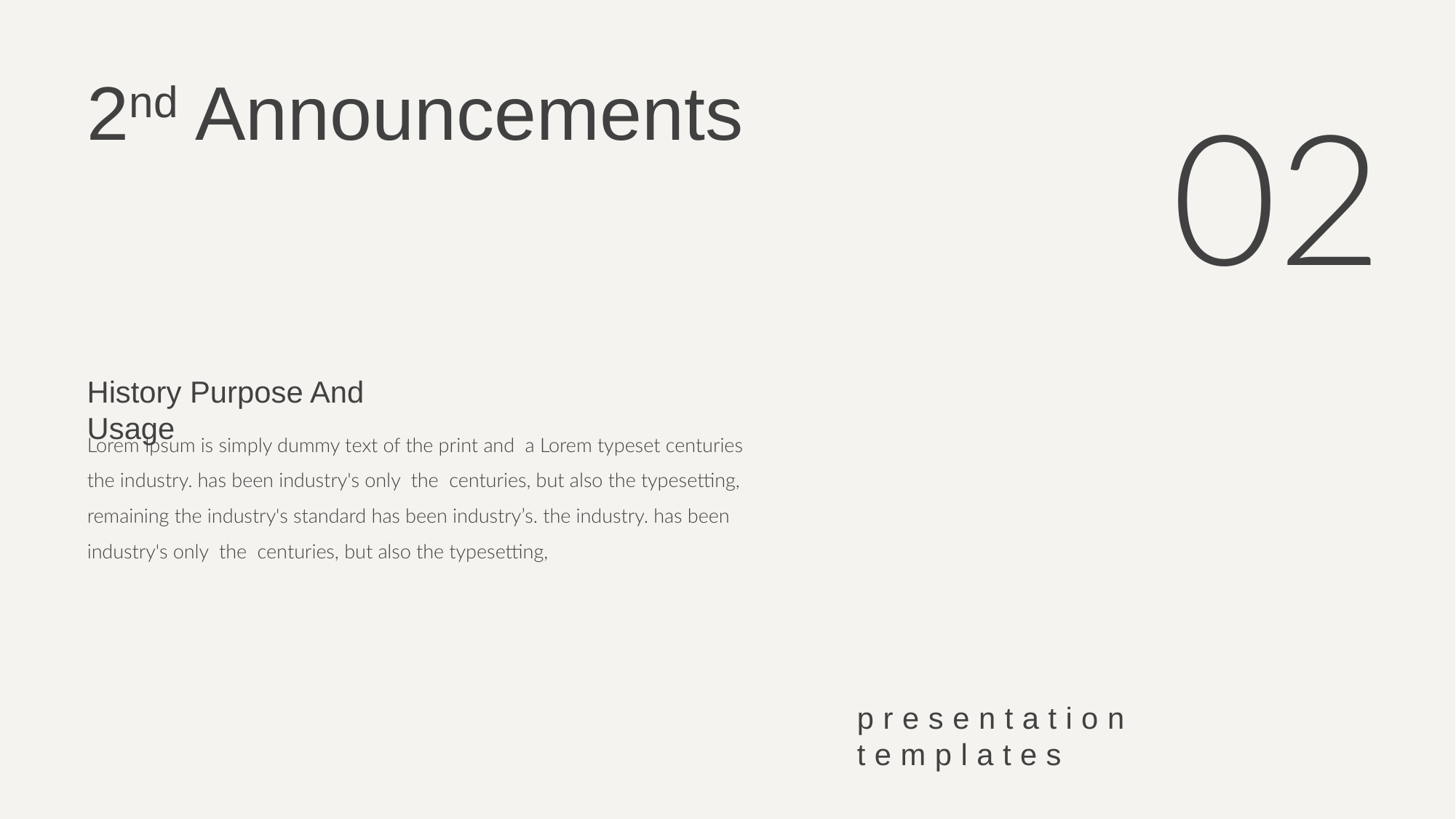

2nd Announcements
02

History Purpose And Usage
Lorem Ipsum is simply dummy text of the print and  a Lorem typeset centuries
the industry. has been industry's only  the  centuries, but also the typesetting,
remaining the industry's standard has been industry’s. the industry. has been industry's only  the  centuries, but also the typesetting,
presentation templates